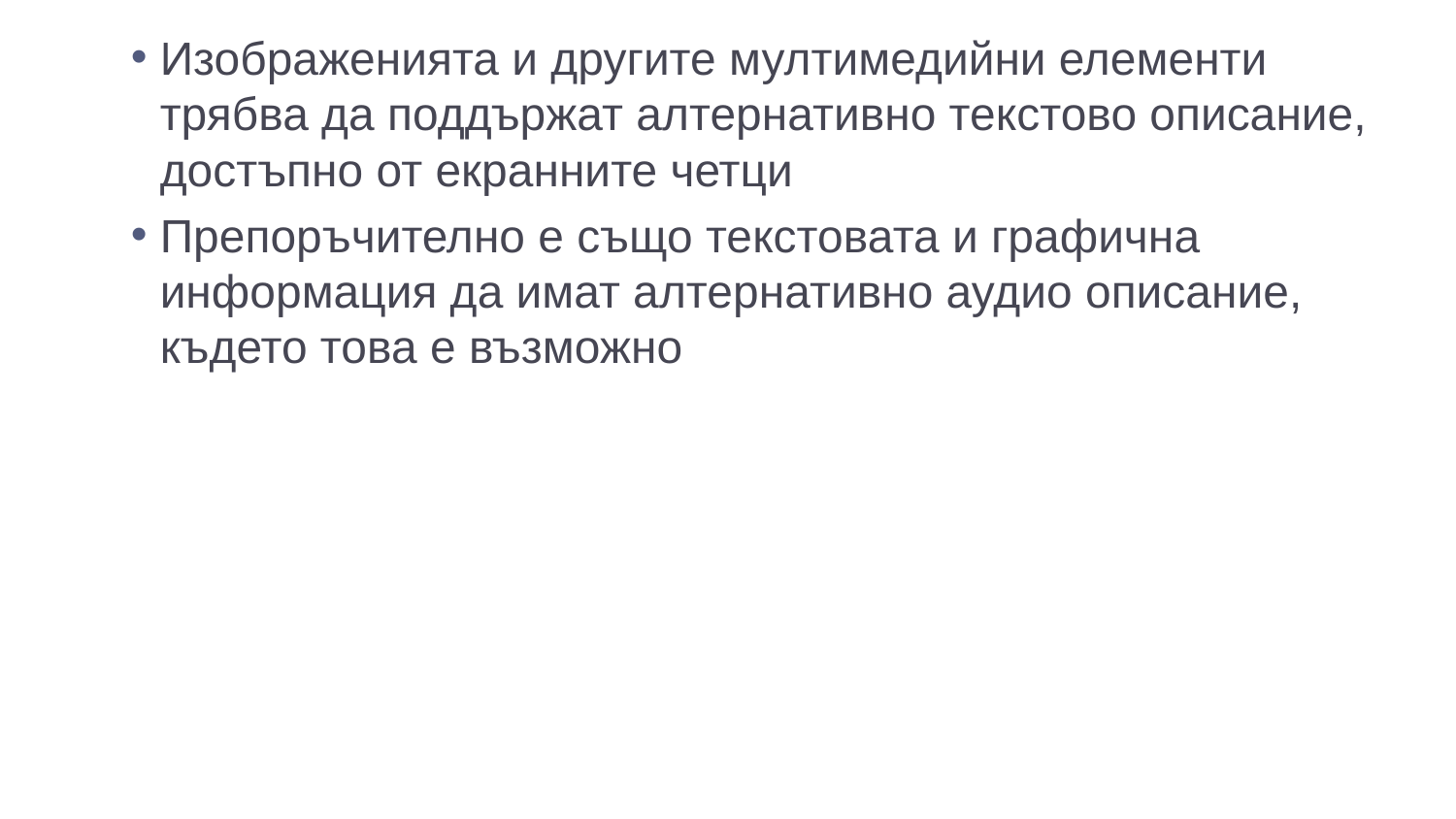

Изображенията и другите мултимедийни елементи трябва да поддържат алтернативно текстово описание, достъпно от екранните четци
Препоръчително е също текстовата и графична информация да имат алтернативно аудио описание, където това е възможно